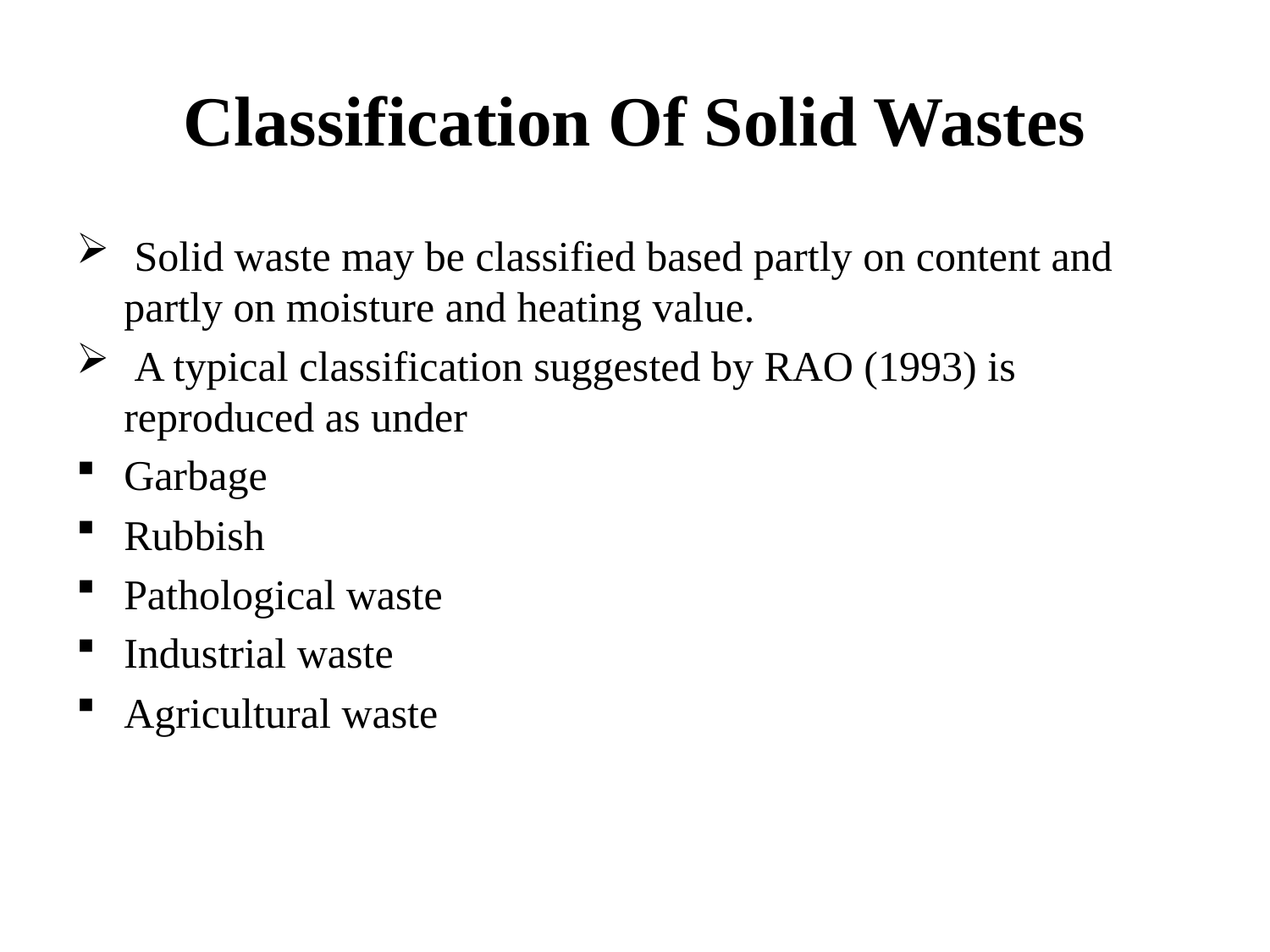

# Classification Of Solid Wastes
 Solid waste may be classified based partly on content and partly on moisture and heating value.
 A typical classification suggested by RAO (1993) is reproduced as under
Garbage
Rubbish
Pathological waste
Industrial waste
Agricultural waste